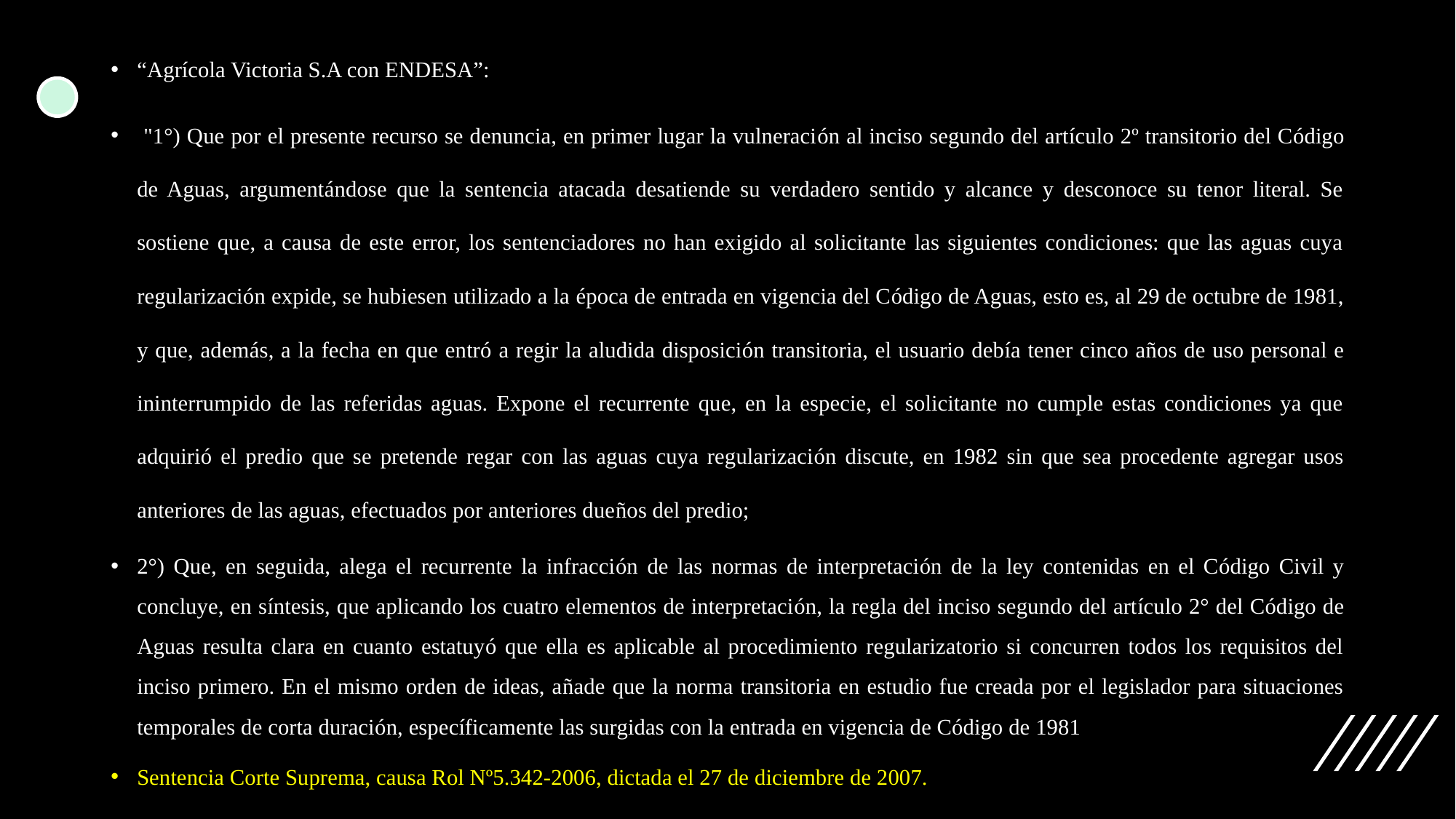

“Agrícola Victoria S.A con ENDESA”:
 "1°) Que por el presente recurso se denuncia, en primer lugar la vulneración al inciso segundo del artículo 2º transitorio del Código de Aguas, argumentándose que la sentencia atacada desatiende su verdadero sentido y alcance y desconoce su tenor literal. Se sostiene que, a causa de este error, los sentenciadores no han exigido al solicitante las siguientes condiciones: que las aguas cuya regularización expide, se hubiesen utilizado a la época de entrada en vigencia del Código de Aguas, esto es, al 29 de octubre de 1981, y que, además, a la fecha en que entró a regir la aludida disposición transitoria, el usuario debía tener cinco años de uso personal e ininterrumpido de las referidas aguas. Expone el recurrente que, en la especie, el solicitante no cumple estas condiciones ya que adquirió el predio que se pretende regar con las aguas cuya regularización discute, en 1982 sin que sea procedente agregar usos anteriores de las aguas, efectuados por anteriores dueños del predio;
2°) Que, en seguida, alega el recurrente la infracción de las normas de interpretación de la ley contenidas en el Código Civil y concluye, en síntesis, que aplicando los cuatro elementos de interpretación, la regla del inciso segundo del artículo 2° del Código de Aguas resulta clara en cuanto estatuyó que ella es aplicable al procedimiento regularizatorio si concurren todos los requisitos del inciso primero. En el mismo orden de ideas, añade que la norma transitoria en estudio fue creada por el legislador para situaciones temporales de corta duración, específicamente las surgidas con la entrada en vigencia de Código de 1981
Sentencia Corte Suprema, causa Rol Nº5.342-2006, dictada el 27 de diciembre de 2007.